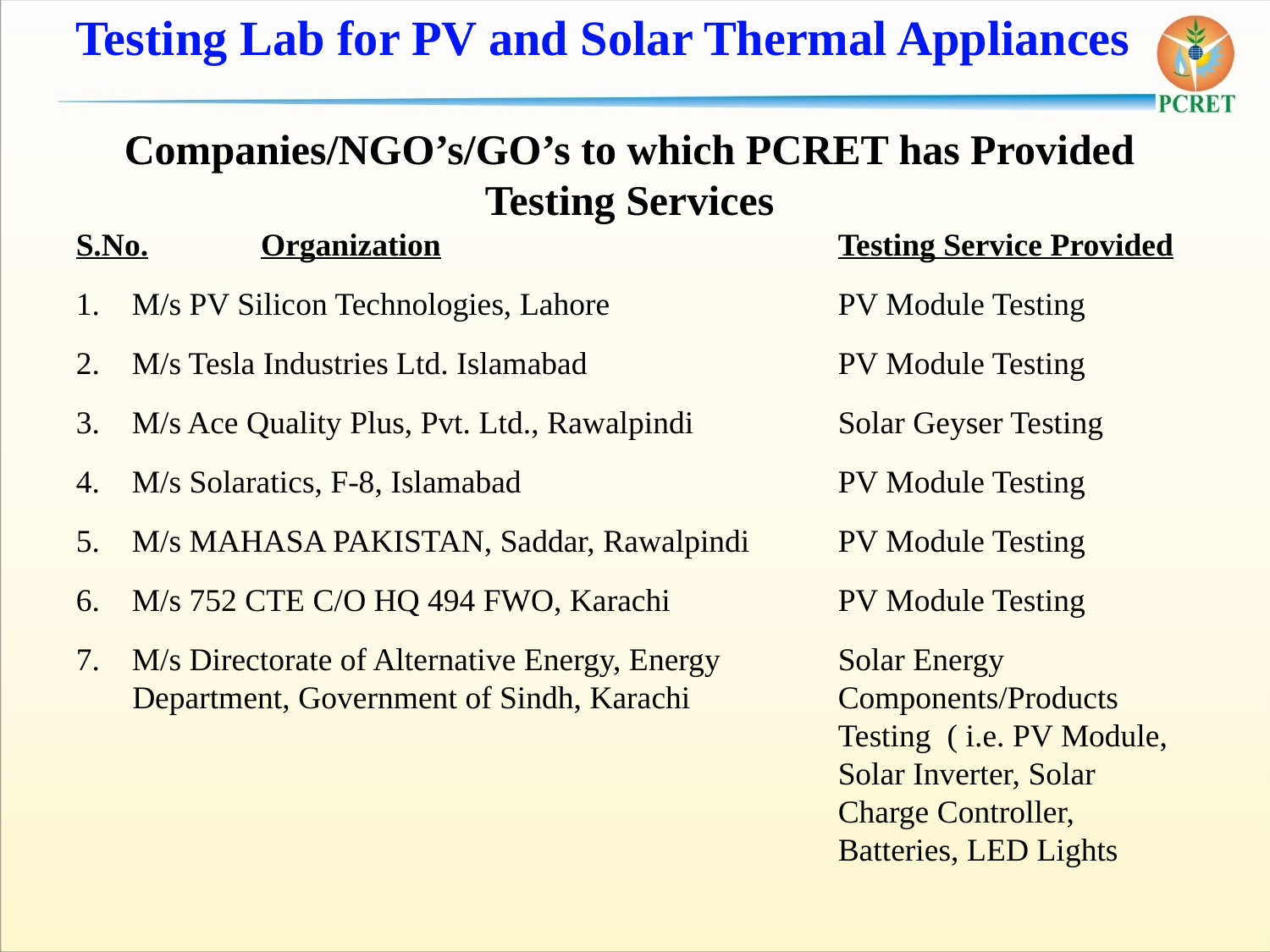

Testing Lab for PV and Solar Thermal Appliances

Companies/NGO’s/GO’s to which PCRET has Provided Testing Services
S.No.              Organization                             		Testing Service Provided
1.    M/s PV Silicon Technologies, Lahore 		PV Module Testing
2.    M/s Tesla Industries Ltd. Islamabad 		PV Module Testing
3.    M/s Ace Quality Plus, Pvt. Ltd., Rawalpindi	 	Solar Geyser Testing
4.    M/s Solaratics, F-8, Islamabad			PV Module Testing
5.    M/s MAHASA PAKISTAN, Saddar, Rawalpindi     	PV Module Testing
6.    M/s 752 CTE C/O HQ 494 FWO, Karachi		PV Module Testing
7.    M/s Directorate of Alternative Energy, Energy 	Solar Energy
       Department, Government of Sindh, Karachi		Components/Products  						Testing  ( i.e. PV Module,
						Solar Inverter, Solar
						Charge Controller,
						Batteries, LED Lights